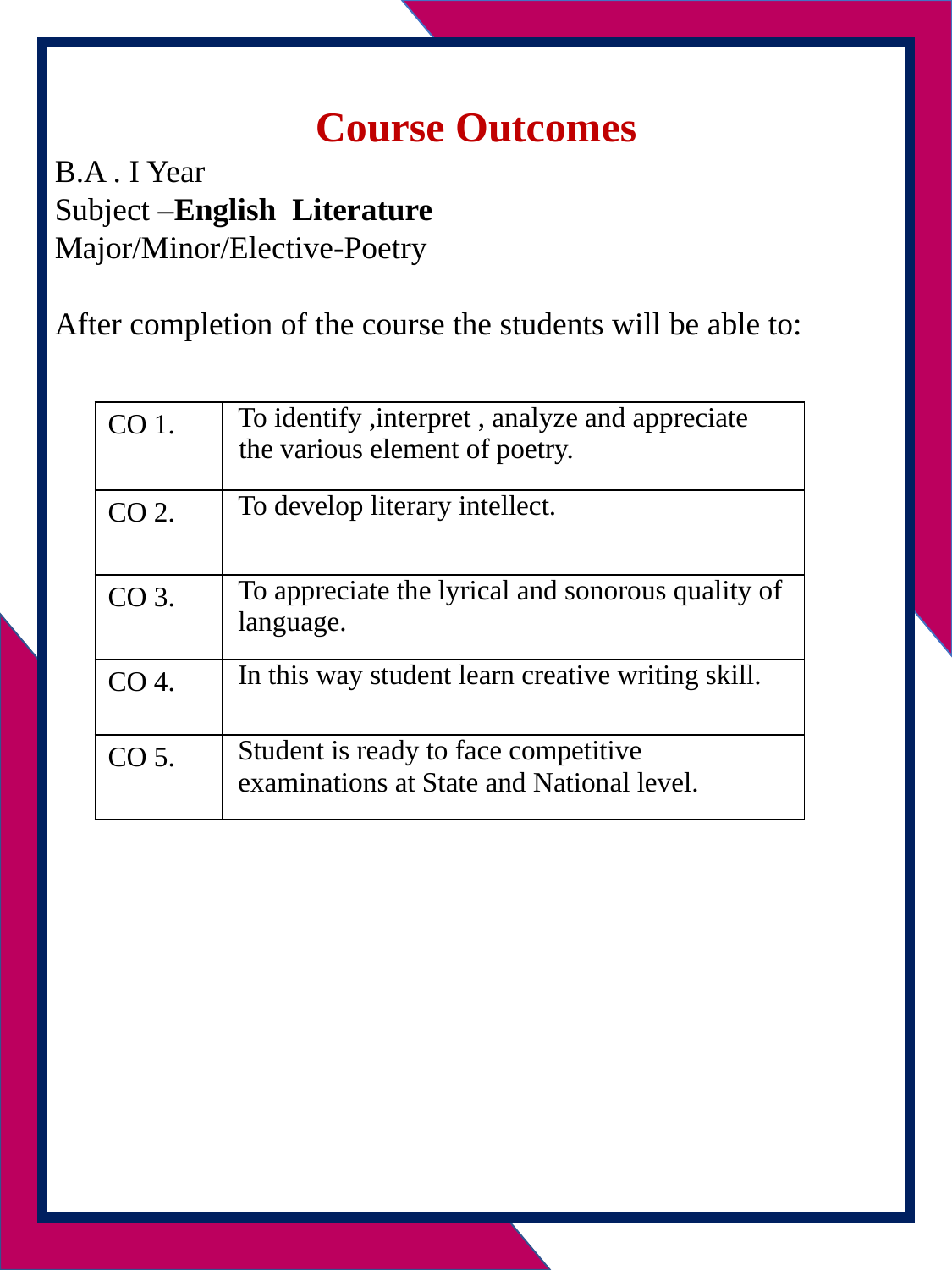

Course Outcomes
B.A . I Year
Subject –English  Literature
Major/Minor/Elective-Poetry

After completion of the course the students will be able to:

| CO 1. | To identify ,interpret , analyze and appreciate the various element of poetry. |
| --- | --- |
| CO 2. | To develop literary intellect. |
| CO 3. | To appreciate the lyrical and sonorous quality of language. |
| CO 4. | In this way student learn creative writing skill. |
| CO 5. | Student is ready to face competitive examinations at State and National level. |